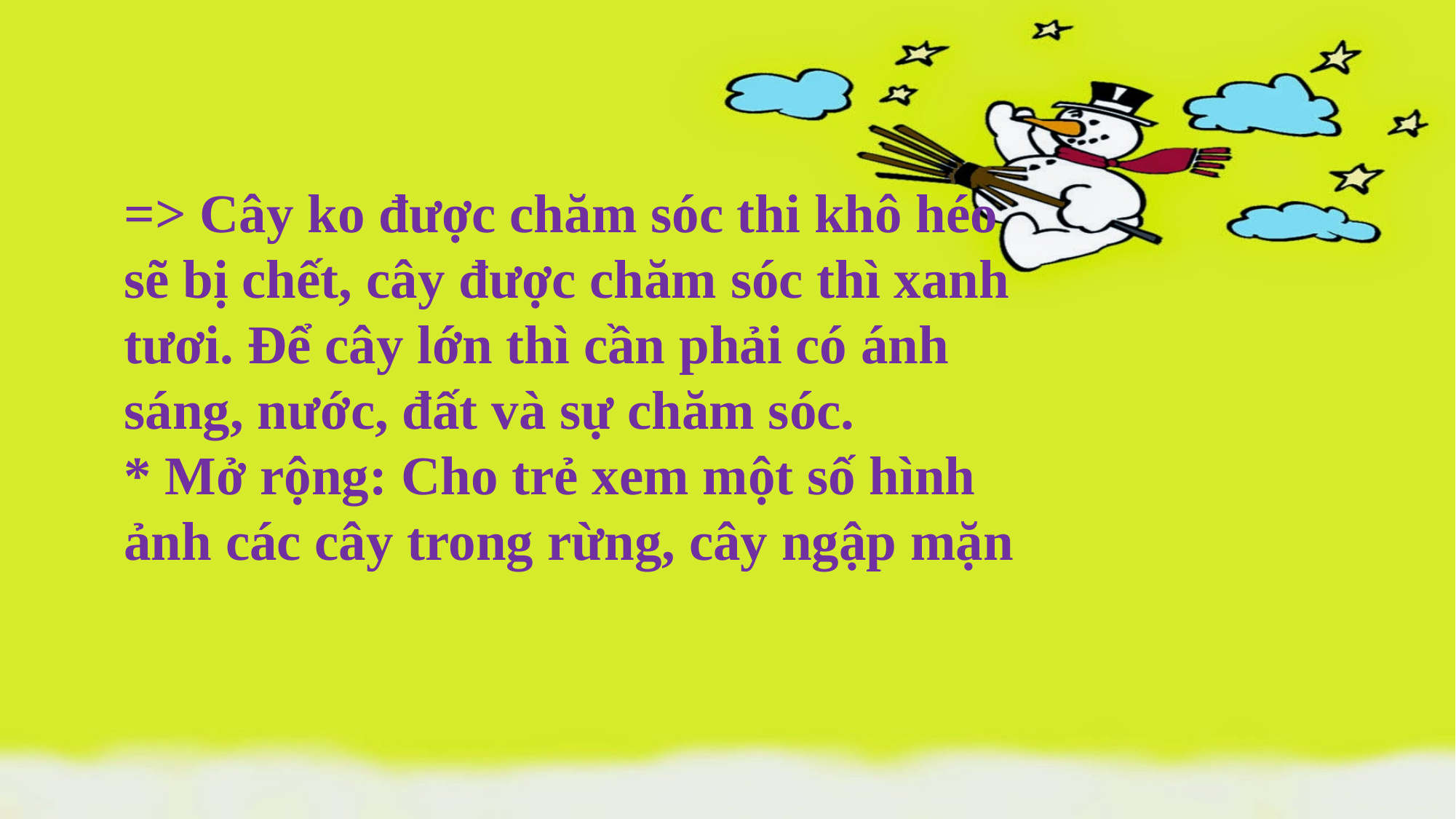

=> Cây ko được chăm sóc thi khô héo sẽ bị chết, cây được chăm sóc thì xanh tươi. Để cây lớn thì cần phải có ánh sáng, nước, đất và sự chăm sóc.
* Mở rộng: Cho trẻ xem một số hình ảnh các cây trong rừng, cây ngập mặn